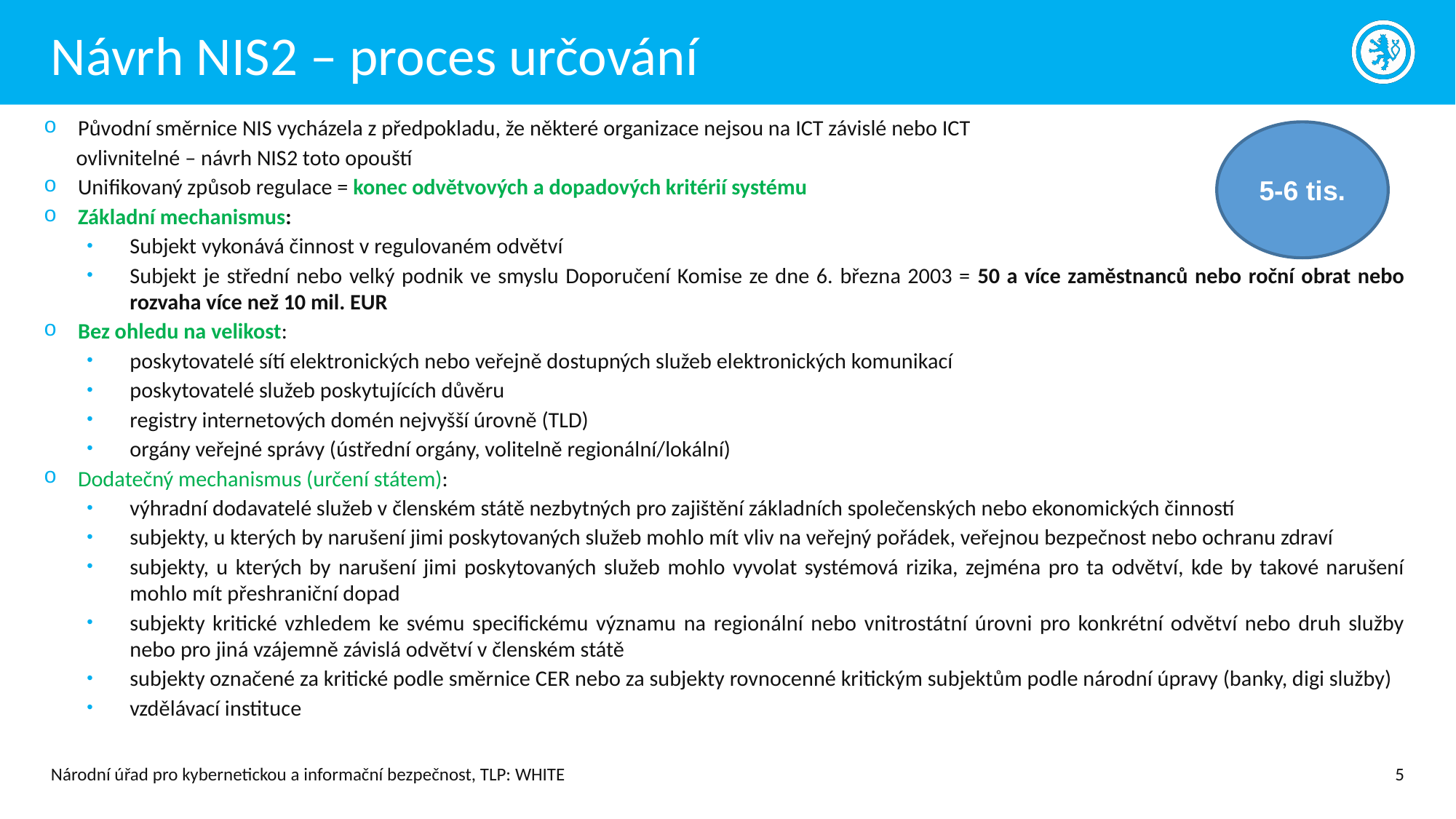

# Návrh NIS2 – proces určování
Původní směrnice NIS vycházela z předpokladu, že některé organizace nejsou na ICT závislé nebo ICT
ovlivnitelné – návrh NIS2 toto opouští
Unifikovaný způsob regulace = konec odvětvových a dopadových kritérií systému
Základní mechanismus:
Subjekt vykonává činnost v regulovaném odvětví
Subjekt je střední nebo velký podnik ve smyslu Doporučení Komise ze dne 6. března 2003 = 50 a více zaměstnanců nebo roční obrat nebo rozvaha více než 10 mil. EUR
Bez ohledu na velikost:
poskytovatelé sítí elektronických nebo veřejně dostupných služeb elektronických komunikací
poskytovatelé služeb poskytujících důvěru
registry internetových domén nejvyšší úrovně (TLD)
orgány veřejné správy (ústřední orgány, volitelně regionální/lokální)
Dodatečný mechanismus (určení státem):
výhradní dodavatelé služeb v členském státě nezbytných pro zajištění základních společenských nebo ekonomických činností
subjekty, u kterých by narušení jimi poskytovaných služeb mohlo mít vliv na veřejný pořádek, veřejnou bezpečnost nebo ochranu zdraví
subjekty, u kterých by narušení jimi poskytovaných služeb mohlo vyvolat systémová rizika, zejména pro ta odvětví, kde by takové narušení mohlo mít přeshraniční dopad
subjekty kritické vzhledem ke svému specifickému významu na regionální nebo vnitrostátní úrovni pro konkrétní odvětví nebo druh služby nebo pro jiná vzájemně závislá odvětví v členském státě
subjekty označené za kritické podle směrnice CER nebo za subjekty rovnocenné kritickým subjektům podle národní úpravy (banky, digi služby)
vzdělávací instituce
5-6 tis.
Národní úřad pro kybernetickou a informační bezpečnost, TLP: WHITE
5